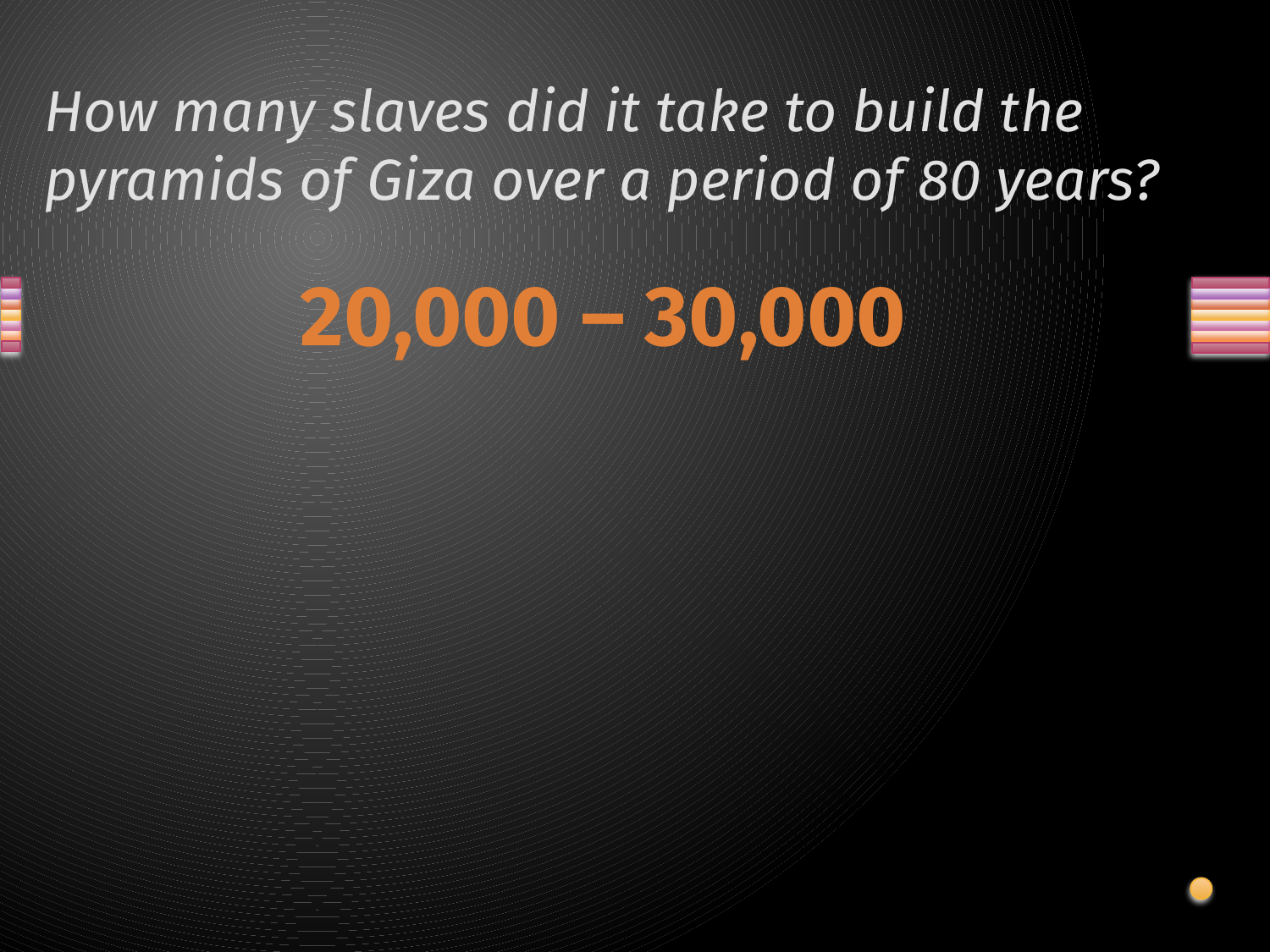

# How many slaves did it take to build the pyramids of Giza over a period of 80 years?
20,000 – 30,000